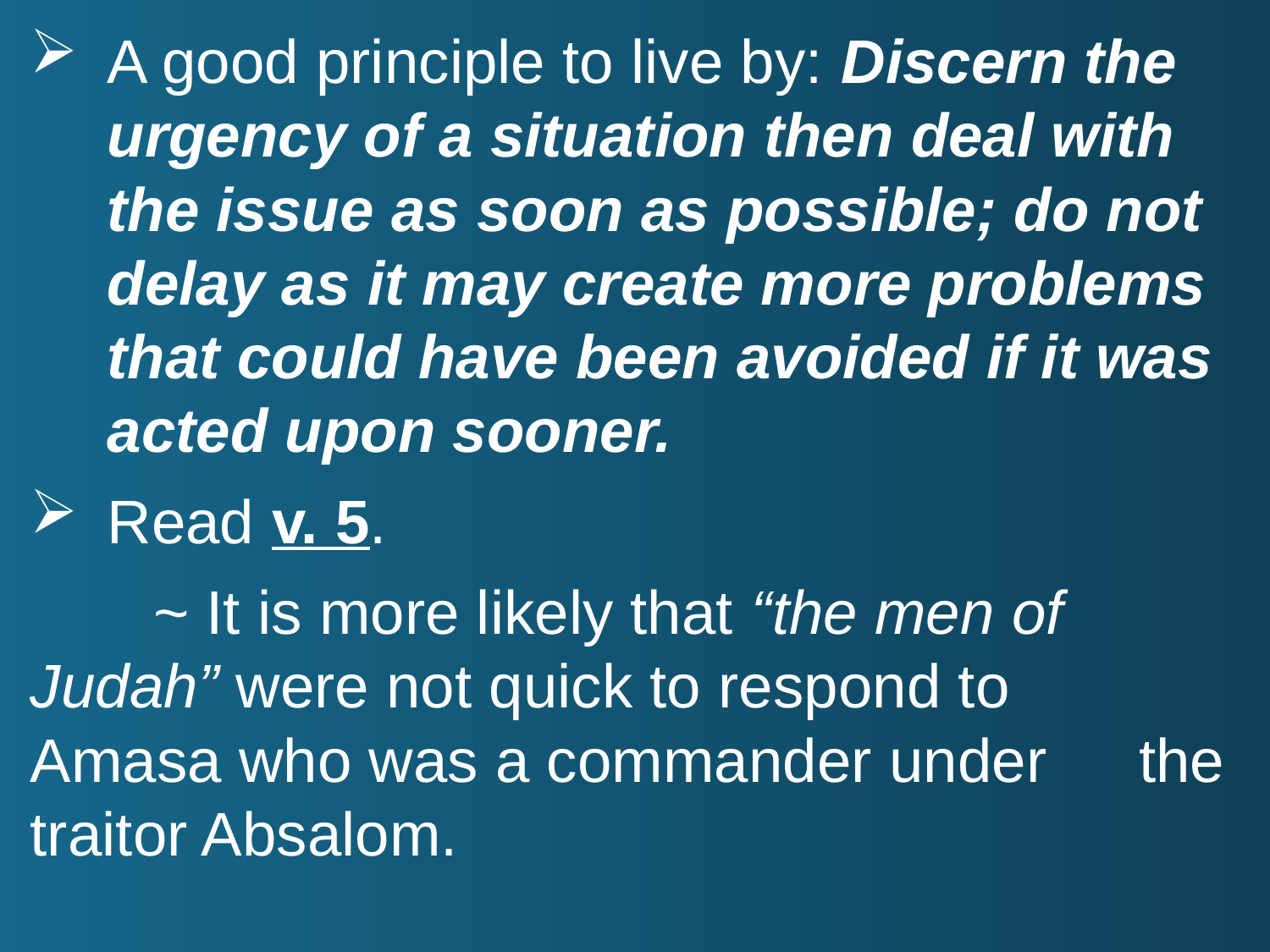

A good principle to live by: Discern the urgency of a situation then deal with the issue as soon as possible; do not delay as it may create more problems that could have been avoided if it was acted upon sooner.
Read v. 5.
		~ It is more likely that “the men of 						Judah” were not quick to respond to 					Amasa who was a commander under 					the traitor Absalom.